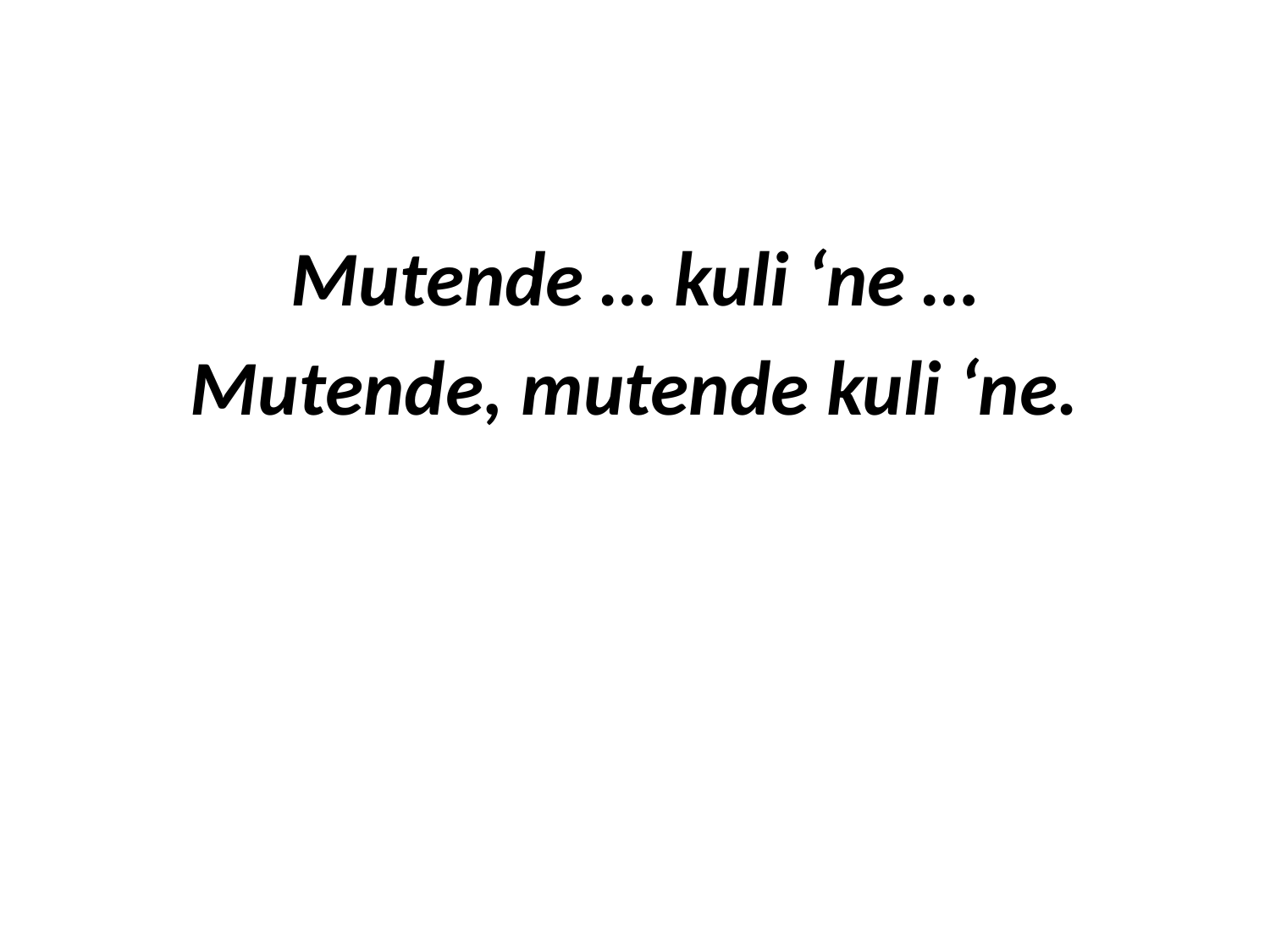

Mutende … kuli ‘ne …
Mutende, mutende kuli ‘ne.